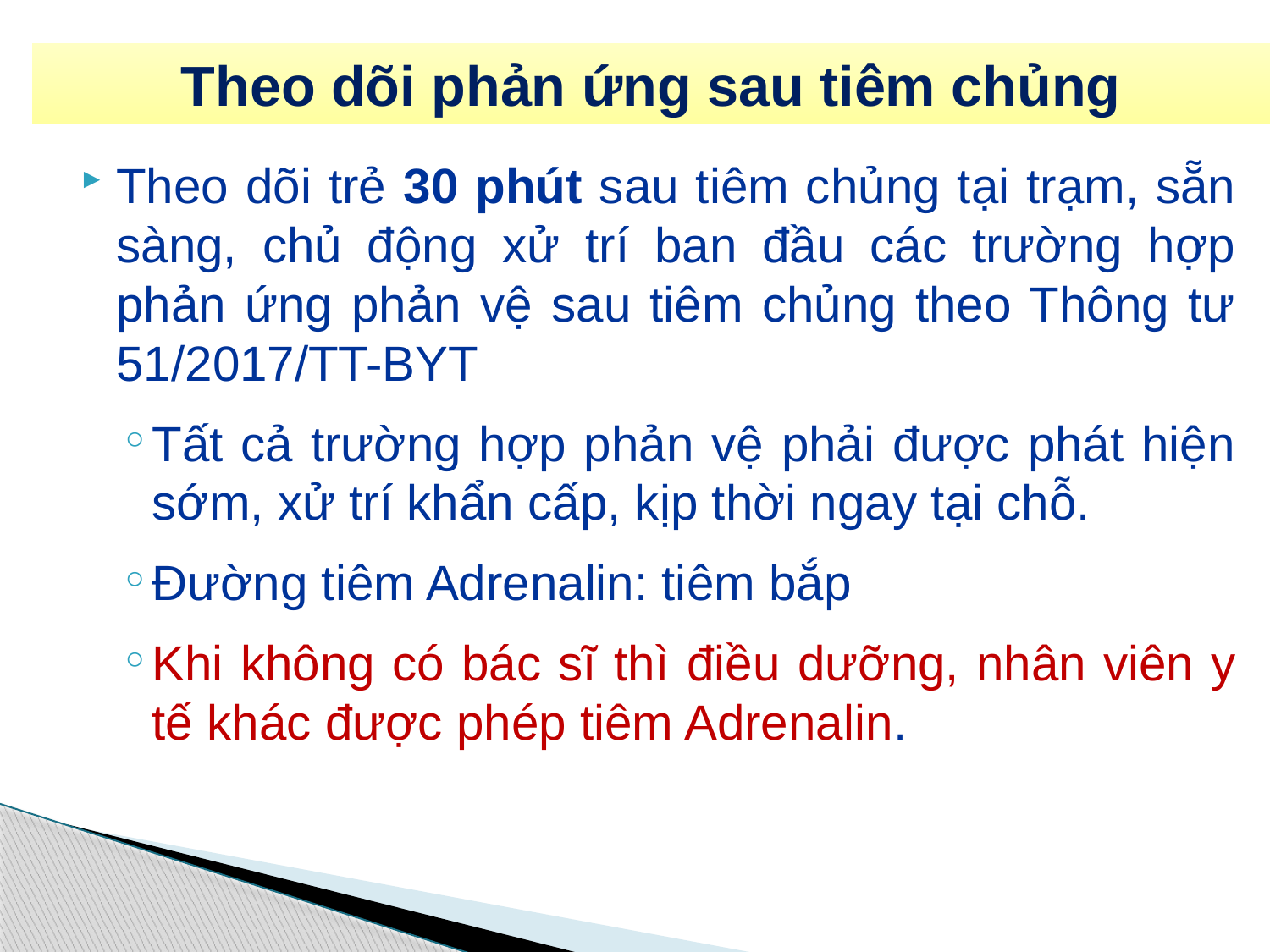

Theo dõi phản ứng sau tiêm chủng
Theo dõi trẻ 30 phút sau tiêm chủng tại trạm, sẵn sàng, chủ động xử trí ban đầu các trường hợp phản ứng phản vệ sau tiêm chủng theo Thông tư 51/2017/TT-BYT
Tất cả trường hợp phản vệ phải được phát hiện sớm, xử trí khẩn cấp, kịp thời ngay tại chỗ.
Đường tiêm Adrenalin: tiêm bắp
Khi không có bác sĩ thì điều dưỡng, nhân viên y tế khác được phép tiêm Adrenalin.